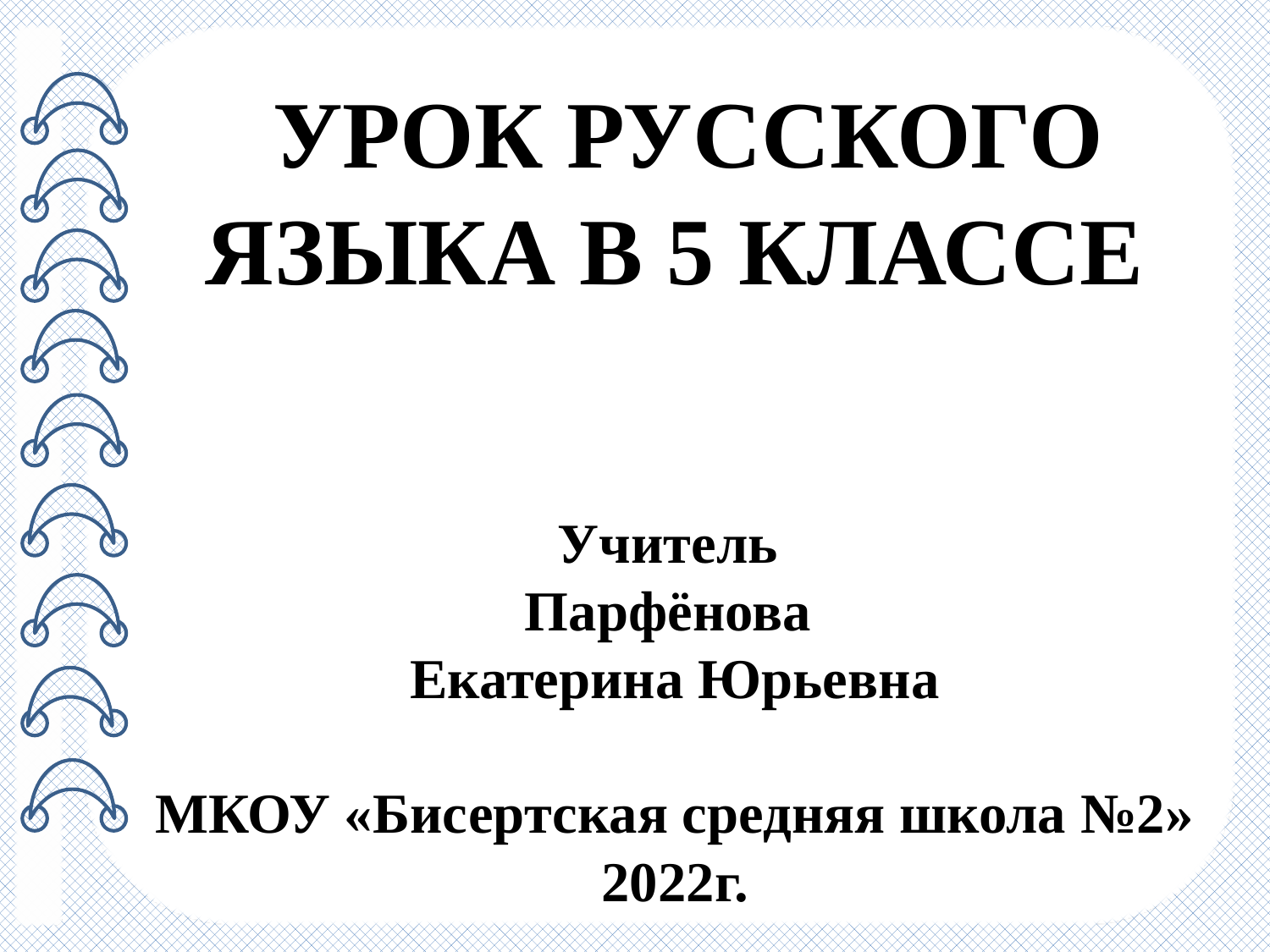

УРОК РУССКОГО ЯЗЫКА В 5 КЛАССЕ

Учитель
Парфёнова
Екатерина Юрьевна

МКОУ «Бисертская средняя школа №2»
2022г.